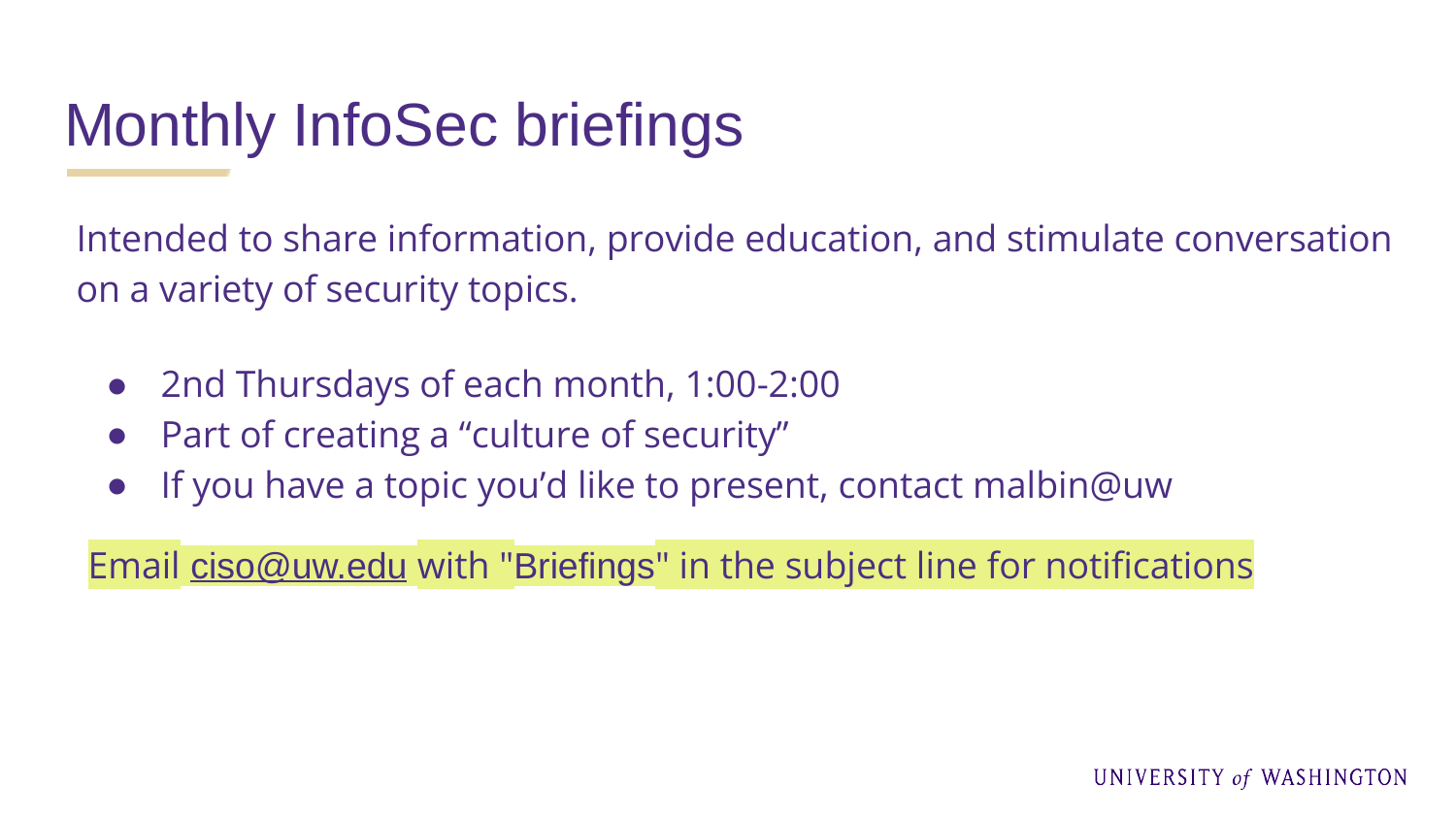

# Monthly InfoSec briefings
Intended to share information, provide education, and stimulate conversation on a variety of security topics.
2nd Thursdays of each month, 1:00-2:00
Part of creating a “culture of security”
If you have a topic you’d like to present, contact malbin@uw
Email ciso@uw.edu with "Briefings" in the subject line for notifications